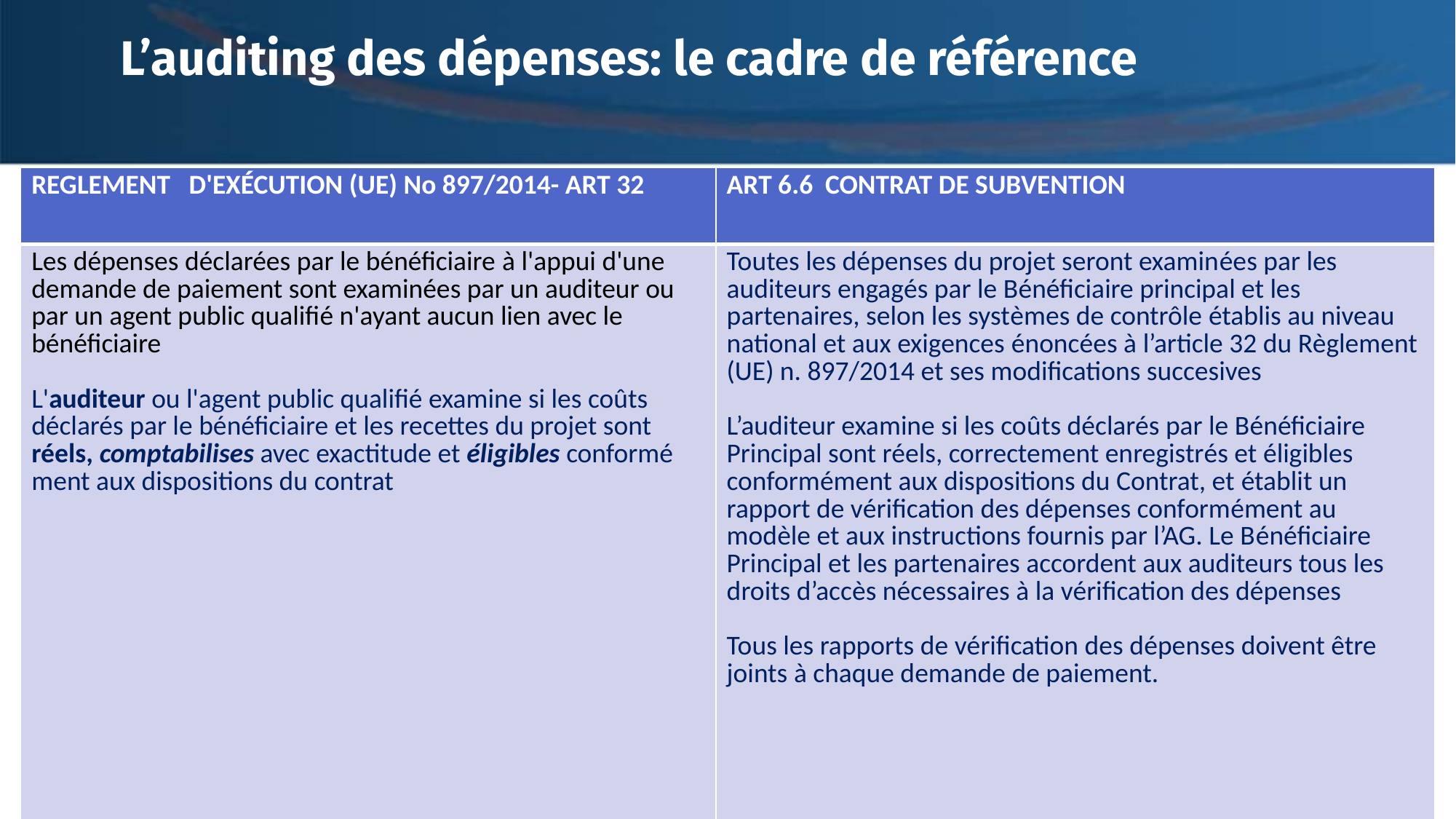

L’auditing des dépenses: le cadre de référence

| REGLEMENT D'EXÉCUTION (UE) No 897/2014- ART 32 | ART 6.6 CONTRAT DE SUBVENTION |
| --- | --- |
| Les dépenses déclarées par le bénéficiaire à l'appui d'une demande de paiement sont examinées par un auditeur ou par un agent public qualifié n'ayant aucun lien avec le bénéficiaire L'auditeur ou l'agent public qualifié examine si les coûts déclarés par le bénéficiaire et les recettes du projet sont réels, comptabilises avec exactitude et éligibles conformé­ ment aux dispositions du contrat | Toutes les dépenses du projet seront examinées par les auditeurs engagés par le Bénéficiaire principal et les partenaires, selon les systèmes de contrôle établis au niveau national et aux exigences énoncées à l’article 32 du Règlement (UE) n. 897/2014 et ses modifications succesives L’auditeur examine si les coûts déclarés par le Bénéficiaire Principal sont réels, correctement enregistrés et éligibles conformément aux dispositions du Contrat, et établit un rapport de vérification des dépenses conformément au modèle et aux instructions fournis par l’AG. Le Bénéficiaire Principal et les partenaires accordent aux auditeurs tous les droits d’accès nécessaires à la vérification des dépenses Tous les rapports de vérification des dépenses doivent être joints à chaque demande de paiement. |